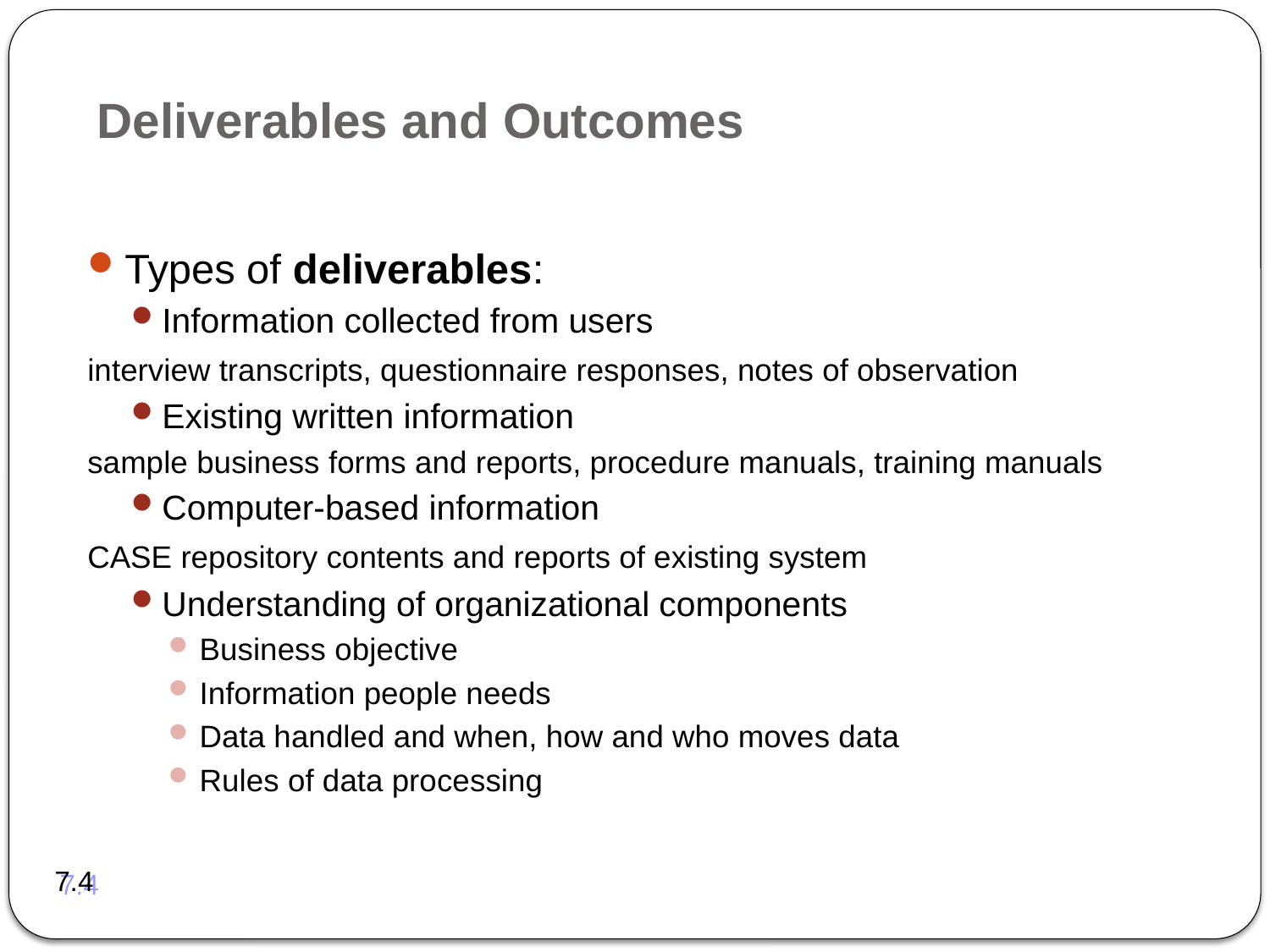

# Deliverables and Outcomes
Types of deliverables:
Information collected from users
		interview transcripts, questionnaire responses, notes of observation
Existing written information
		sample business forms and reports, procedure manuals, training manuals
Computer-based information
		CASE repository contents and reports of existing system
Understanding of organizational components
Business objective
Information people needs
Data handled and when, how and who moves data
Rules of data processing
7.4